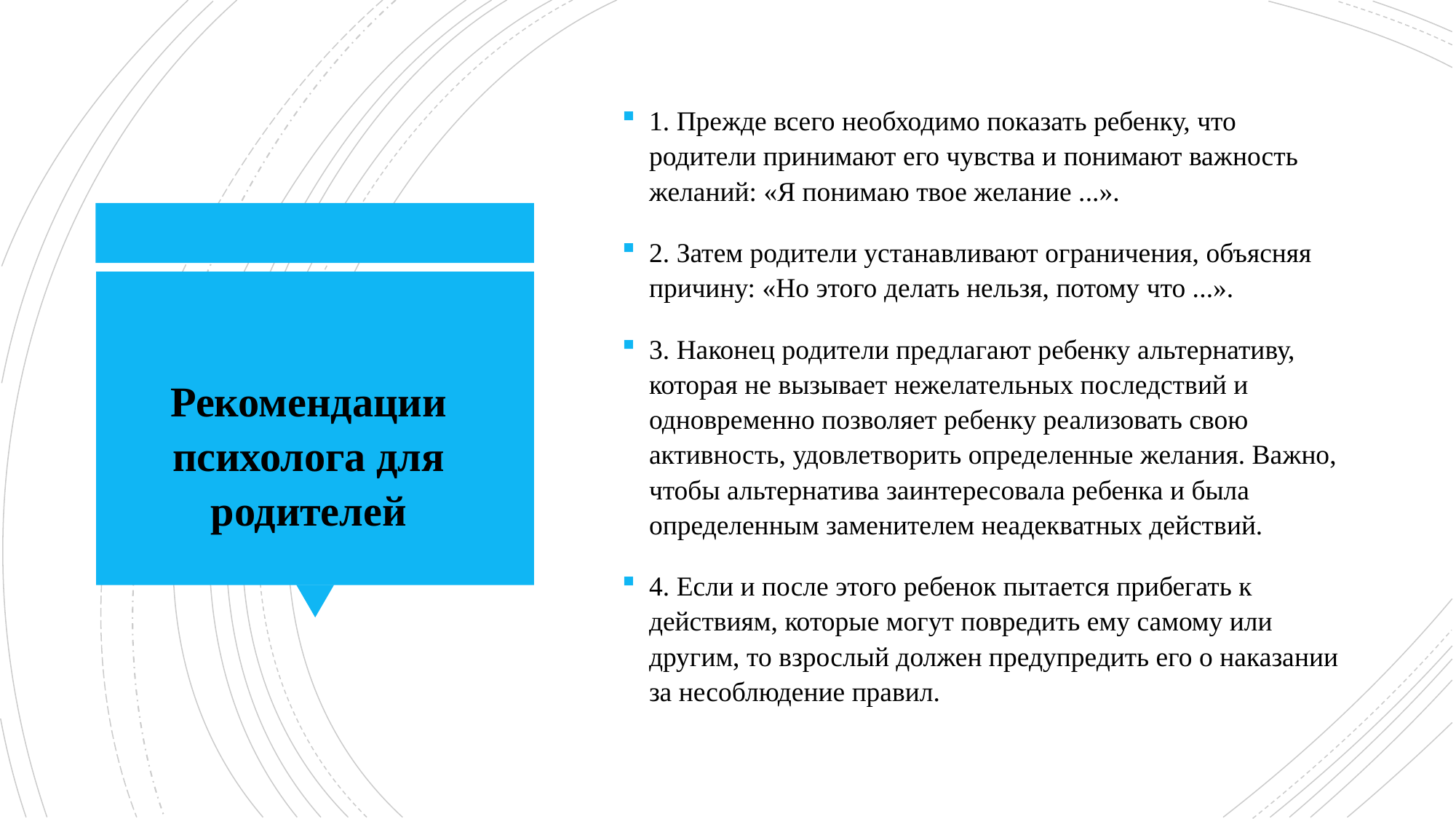

#
1. Прежде всего необходимо показать ребенку, что родители принимают его чувства и понимают важность желаний: «Я понимаю твое желание ...».
2. Затем родители устанавливают ограничения, объясняя причину: «Но этого делать нельзя, потому что ...».
3. Наконец родители предлагают ребенку альтернативу, которая не вызывает нежелательных последствий и одновременно позволяет ребенку реализовать свою активность, удовлетворить определенные желания. Важно, чтобы альтернатива заинтересовала ребенка и была определенным заменителем неадекватных действий.
4. Если и после этого ребенок пытается прибегать к действиям, которые могут повредить ему самому или другим, то взрослый должен предупредить его о наказании за несоблюдение правил.

Рекомендации психолога для родителей